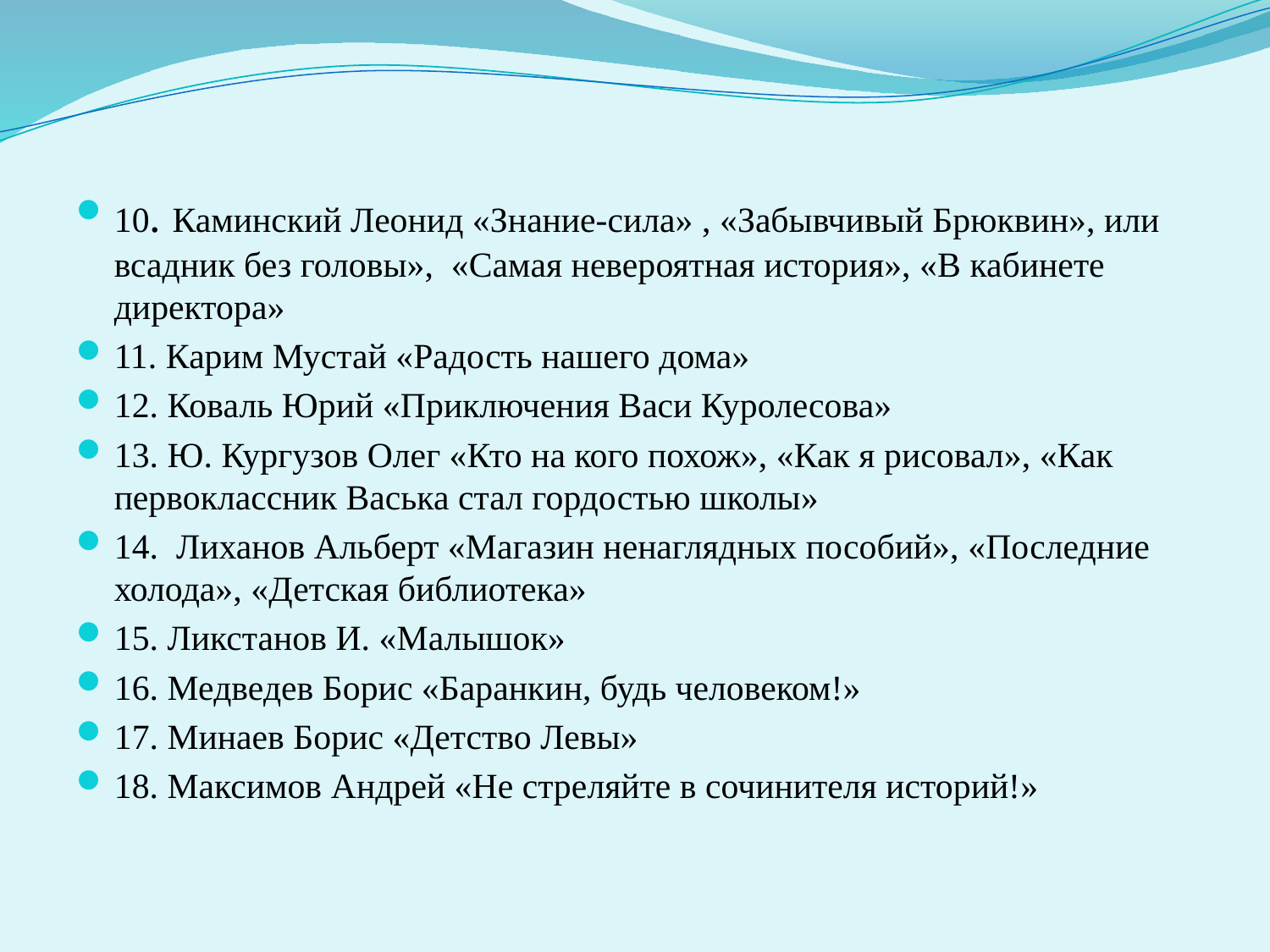

#

10. Каминский Леонид «Знание-сила» , «Забывчивый Брюквин», или всадник без головы»,  «Самая невероятная история», «В кабинете директора»
11. Карим Мустай «Радость нашего дома»
12. Коваль Юрий «Приключения Васи Куролесова»
13. Ю. Кургузов Олег «Кто на кого похож», «Как я рисовал», «Как первоклассник Васька стал гордостью школы»
14.  Лиханов Альберт «Магазин ненаглядных пособий», «Последние холода», «Детская библиотека»
15. Ликстанов И. «Малышок»
16. Медведев Борис «Баранкин, будь человеком!»
17. Минаев Борис «Детство Левы»
18. Максимов Андрей «Не стреляйте в сочинителя историй!»